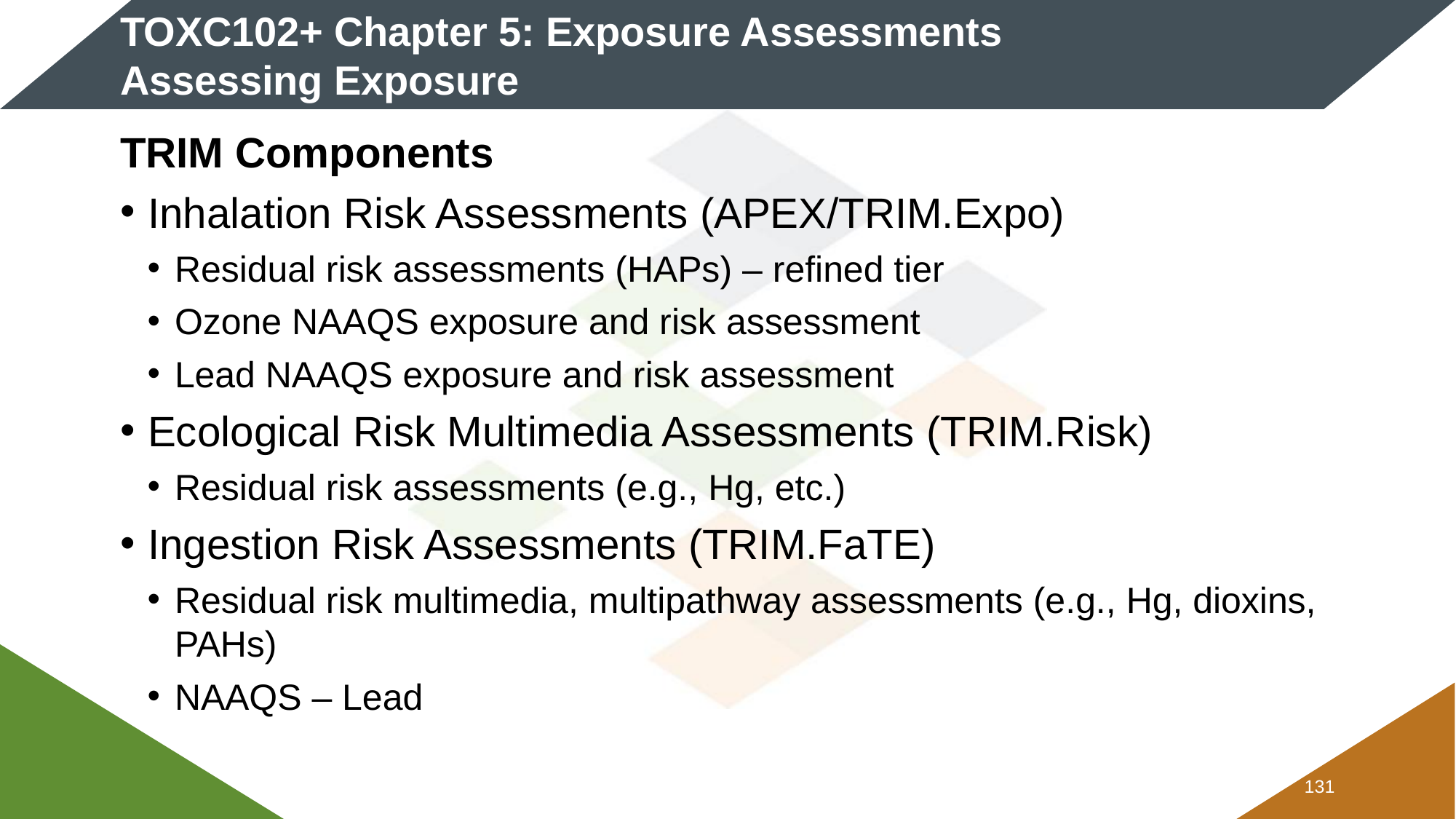

# TOXC102+ Chapter 5: Exposure Assessments Assessing Exposure
TRIM Components
Inhalation Risk Assessments (APEX/TRIM.Expo)
Residual risk assessments (HAPs) – refined tier
Ozone NAAQS exposure and risk assessment
Lead NAAQS exposure and risk assessment
Ecological Risk Multimedia Assessments (TRIM.Risk)
Residual risk assessments (e.g., Hg, etc.)
Ingestion Risk Assessments (TRIM.FaTE)
Residual risk multimedia, multipathway assessments (e.g., Hg, dioxins, PAHs)
NAAQS – Lead
131